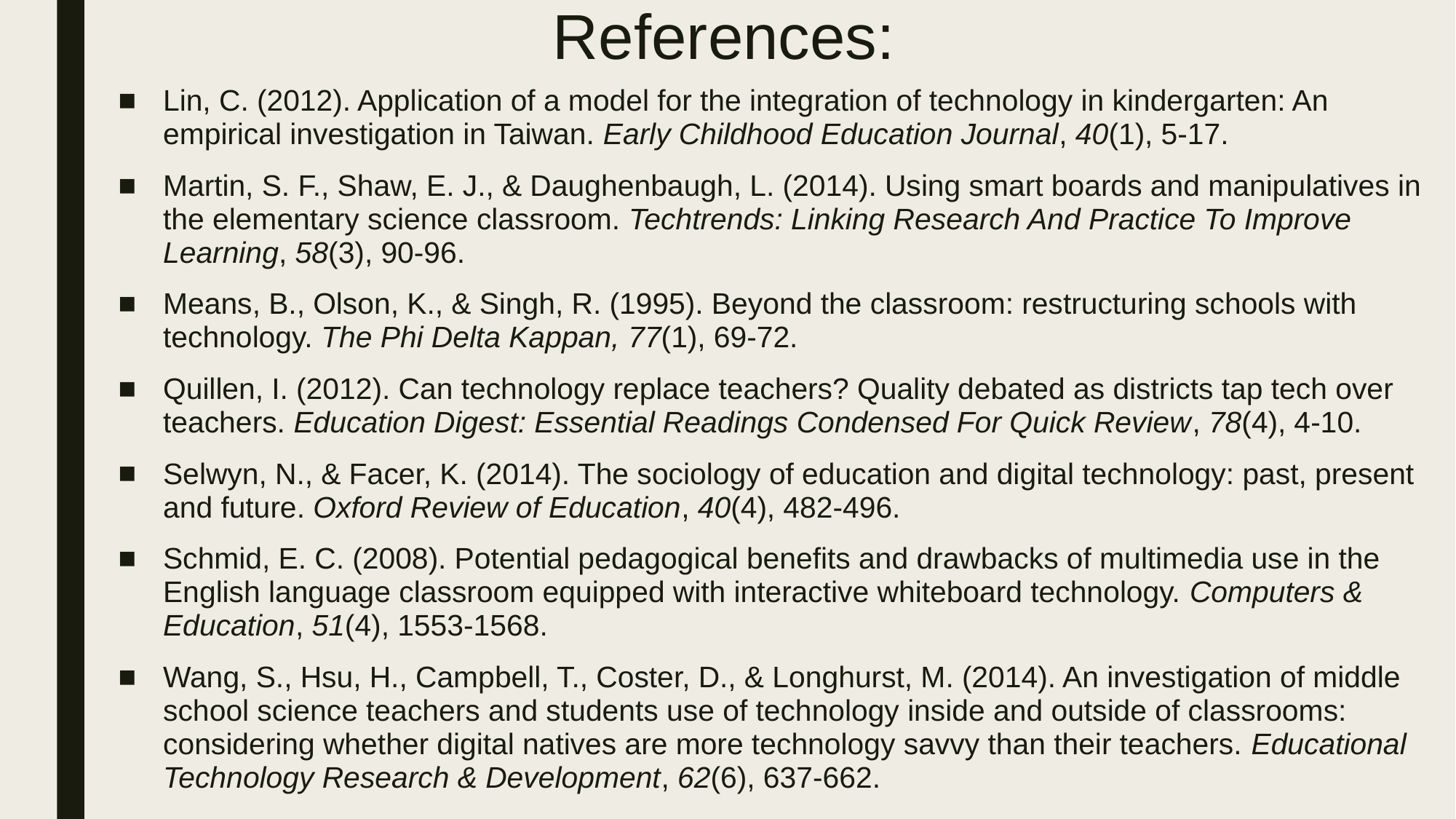

# References:
Lin, C. (2012). Application of a model for the integration of technology in kindergarten: An empirical investigation in Taiwan. Early Childhood Education Journal, 40(1), 5-17.
Martin, S. F., Shaw, E. J., & Daughenbaugh, L. (2014). Using smart boards and manipulatives in the elementary science classroom. Techtrends: Linking Research And Practice To Improve Learning, 58(3), 90-96.
Means, B., Olson, K., & Singh, R. (1995). Beyond the classroom: restructuring schools with technology. The Phi Delta Kappan, 77(1), 69-72.
Quillen, I. (2012). Can technology replace teachers? Quality debated as districts tap tech over teachers. Education Digest: Essential Readings Condensed For Quick Review, 78(4), 4-10.
Selwyn, N., & Facer, K. (2014). The sociology of education and digital technology: past, present and future. Oxford Review of Education, 40(4), 482-496.
Schmid, E. C. (2008). Potential pedagogical benefits and drawbacks of multimedia use in the English language classroom equipped with interactive whiteboard technology. Computers & Education, 51(4), 1553-1568.
Wang, S., Hsu, H., Campbell, T., Coster, D., & Longhurst, M. (2014). An investigation of middle school science teachers and students use of technology inside and outside of classrooms: considering whether digital natives are more technology savvy than their teachers. Educational Technology Research & Development, 62(6), 637-662.